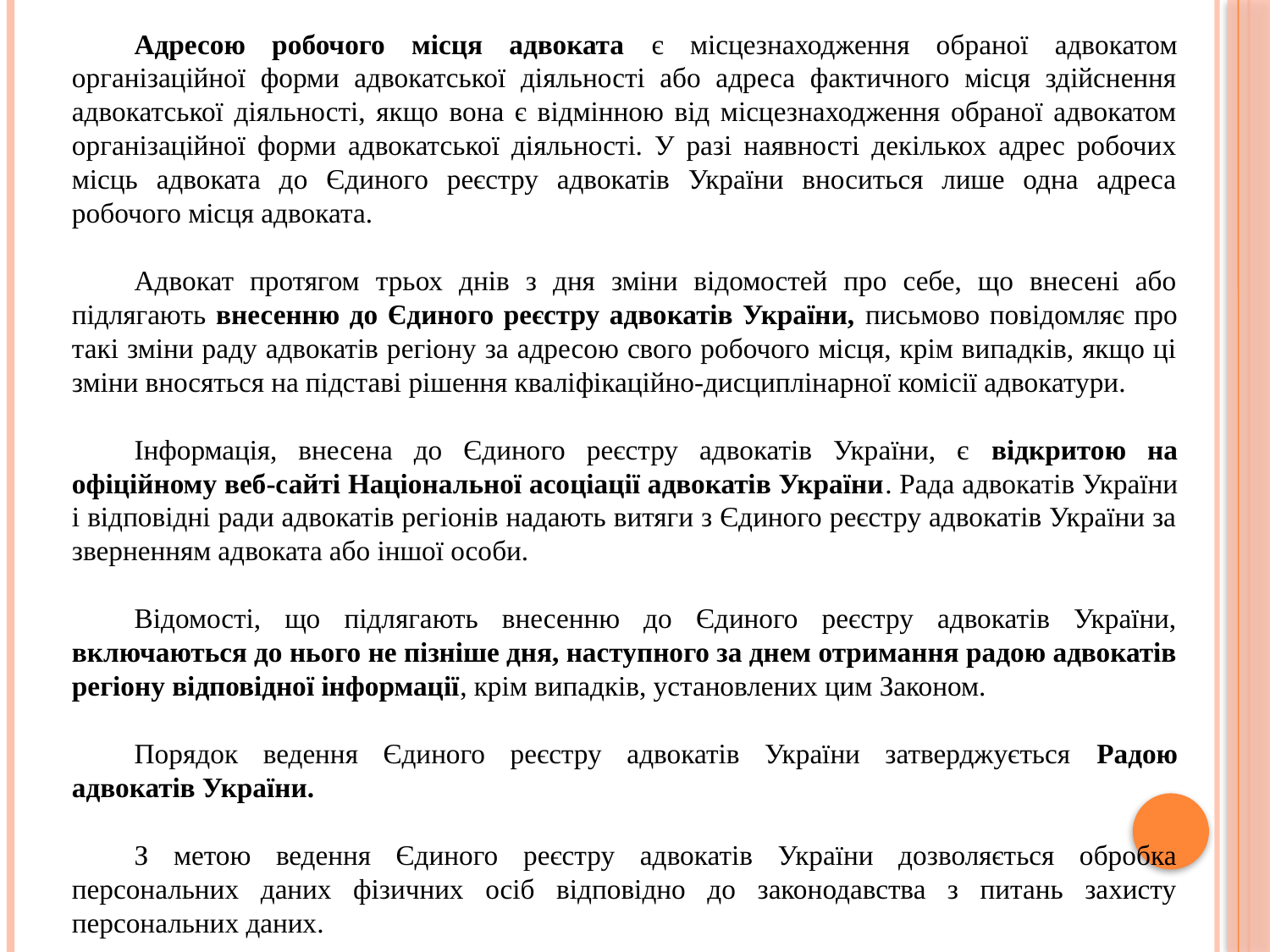

Адресою робочого місця адвоката є місцезнаходження обраної адвокатом організаційної форми адвокатської діяльності або адреса фактичного місця здійснення адвокатської діяльності, якщо вона є відмінною від місцезнаходження обраної адвокатом організаційної форми адвокатської діяльності. У разі наявності декількох адрес робочих місць адвоката до Єдиного реєстру адвокатів України вноситься лише одна адреса робочого місця адвоката.

Адвокат протягом трьох днів з дня зміни відомостей про себе, що внесені або підлягають внесенню до Єдиного реєстру адвокатів України, письмово повідомляє про такі зміни раду адвокатів регіону за адресою свого робочого місця, крім випадків, якщо ці зміни вносяться на підставі рішення кваліфікаційно-дисциплінарної комісії адвокатури.

Інформація, внесена до Єдиного реєстру адвокатів України, є відкритою на офіційному веб-сайті Національної асоціації адвокатів України. Рада адвокатів України і відповідні ради адвокатів регіонів надають витяги з Єдиного реєстру адвокатів України за зверненням адвоката або іншої особи.

Відомості, що підлягають внесенню до Єдиного реєстру адвокатів України, включаються до нього не пізніше дня, наступного за днем отримання радою адвокатів регіону відповідної інформації, крім випадків, установлених цим Законом.

Порядок ведення Єдиного реєстру адвокатів України затверджується Радою адвокатів України.

З метою ведення Єдиного реєстру адвокатів України дозволяється обробка персональних даних фізичних осіб відповідно до законодавства з питань захисту персональних даних.